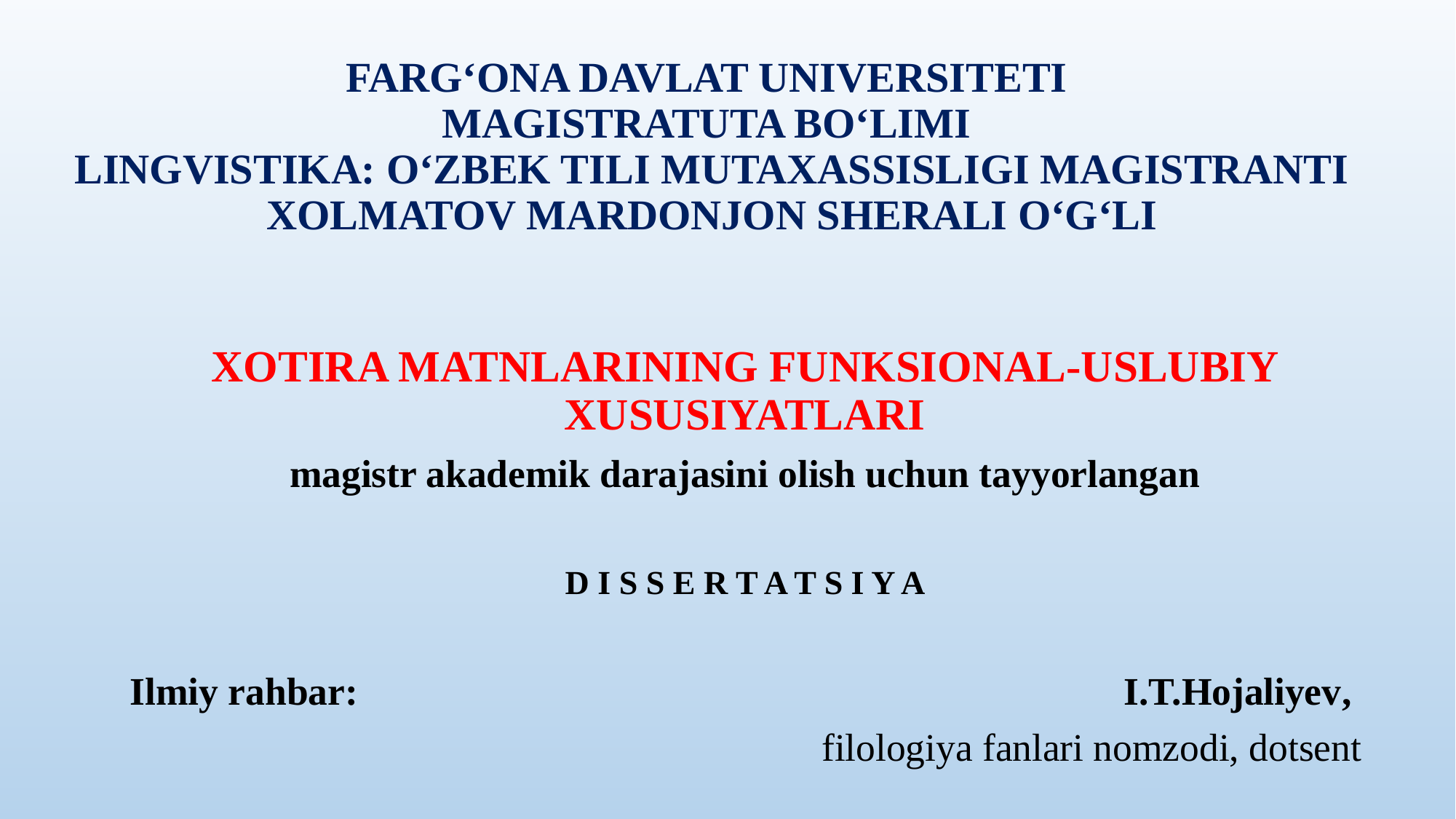

# FARG‘ONA DAVLAT UNIVERSITETI MAGISTRATUTA BO‘LIMI LINGVISTIKA: O‘ZBEK TILI MUTAXASSISLIGI MAGISTRANTI XOLMATOV MARDONJON SHERALI O‘G‘LI

XOTIRA MATNLARINING FUNKSIONAL-USLUBIY XUSUSIYATLARI
magistr akademik darajasini olish uchun tayyorlangan

D I S S E R T A T S I Y A

Ilmiy rahbar:                                                                              I.T.Hojaliyev,
filologiya fanlari nomzodi, dotsent